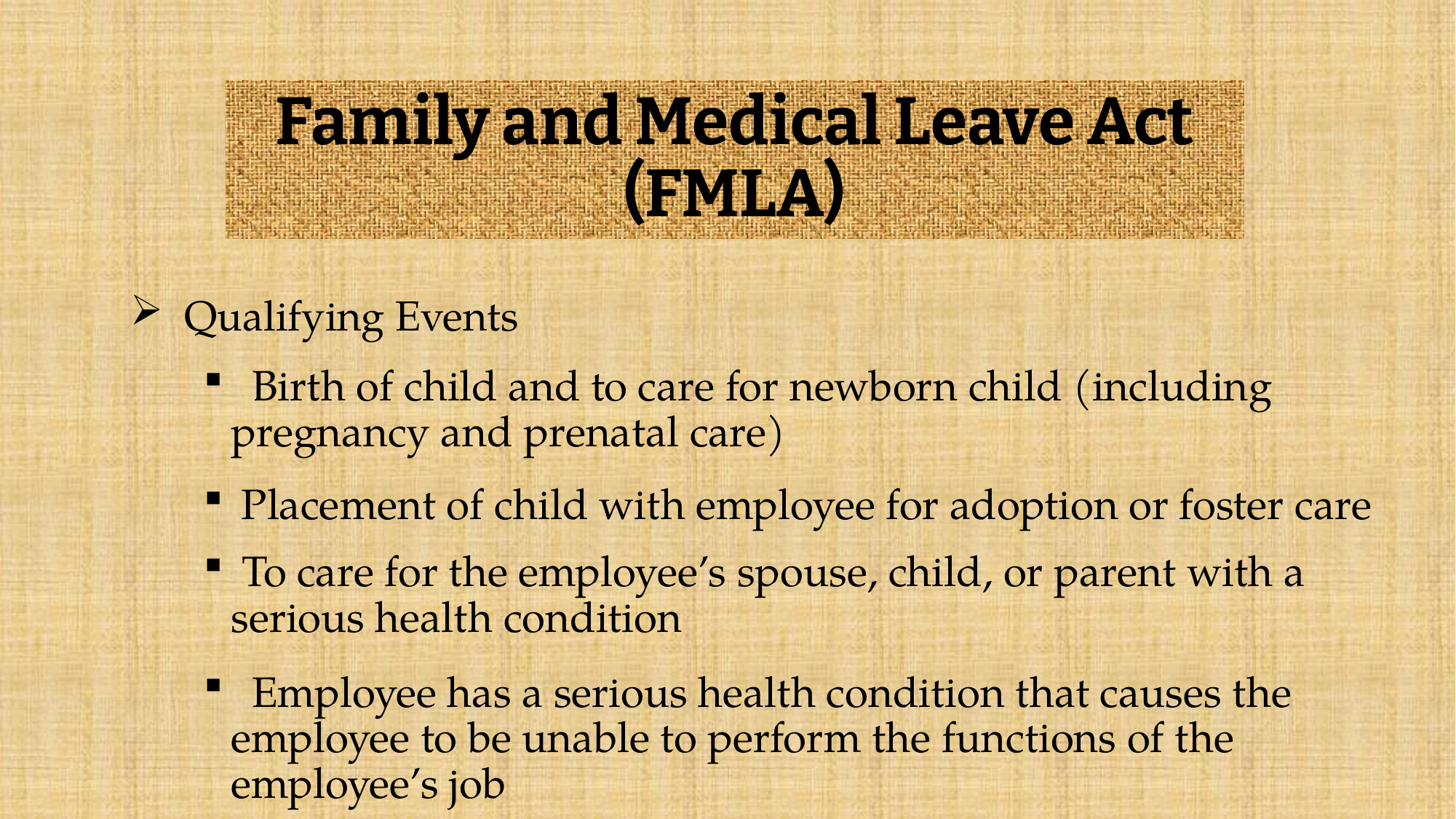

# Family and Medical Leave Act (FMLA)
  Qualifying Events
  Birth of child and to care for newborn child (including pregnancy and prenatal care)
 Placement of child with employee for adoption or foster care
 To care for the employee’s spouse, child, or parent with a serious health condition
  Employee has a serious health condition that causes the employee to be unable to perform the functions of the employee’s job